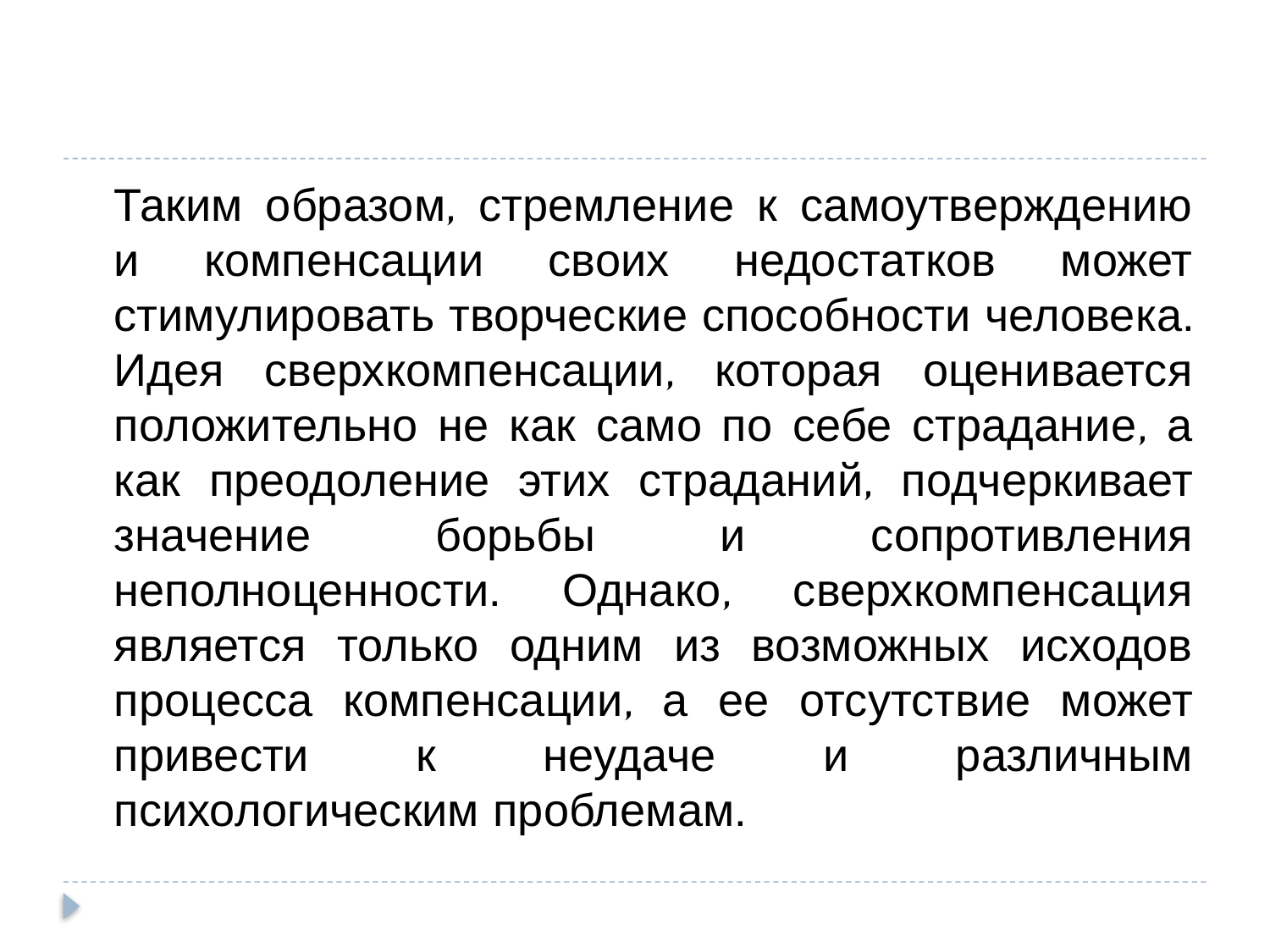

#
	Таким образом, стремление к самоутверждению и компенсации своих недостатков может стимулировать творческие способности человека. Идея сверхкомпенсации, которая оценивается положительно не как само по себе страдание, а как преодоление этих страданий, подчеркивает значение борьбы и сопротивления неполноценности. Однако, сверхкомпенсация является только одним из возможных исходов процесса компенсации, а ее отсутствие может привести к неудаче и различным психологическим проблемам.